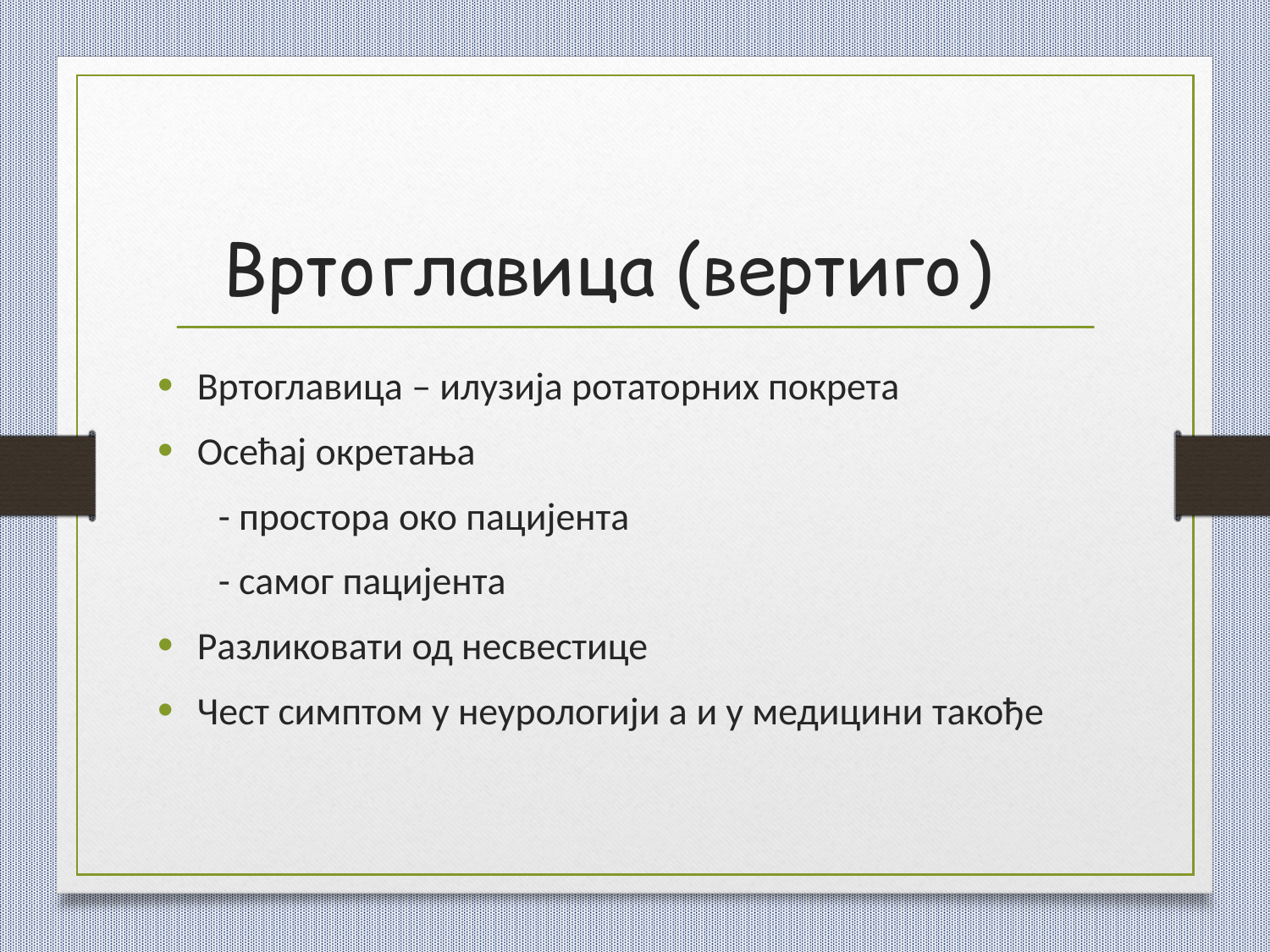

# Вртоглавица (вертиго)

Вртоглавица – илузија ротаторних покрета
Осећај окретања
       - простора око пацијента
       - самог пацијента
Разликовати од несвестице
Чест симптом у неурологији а и у медицини такође